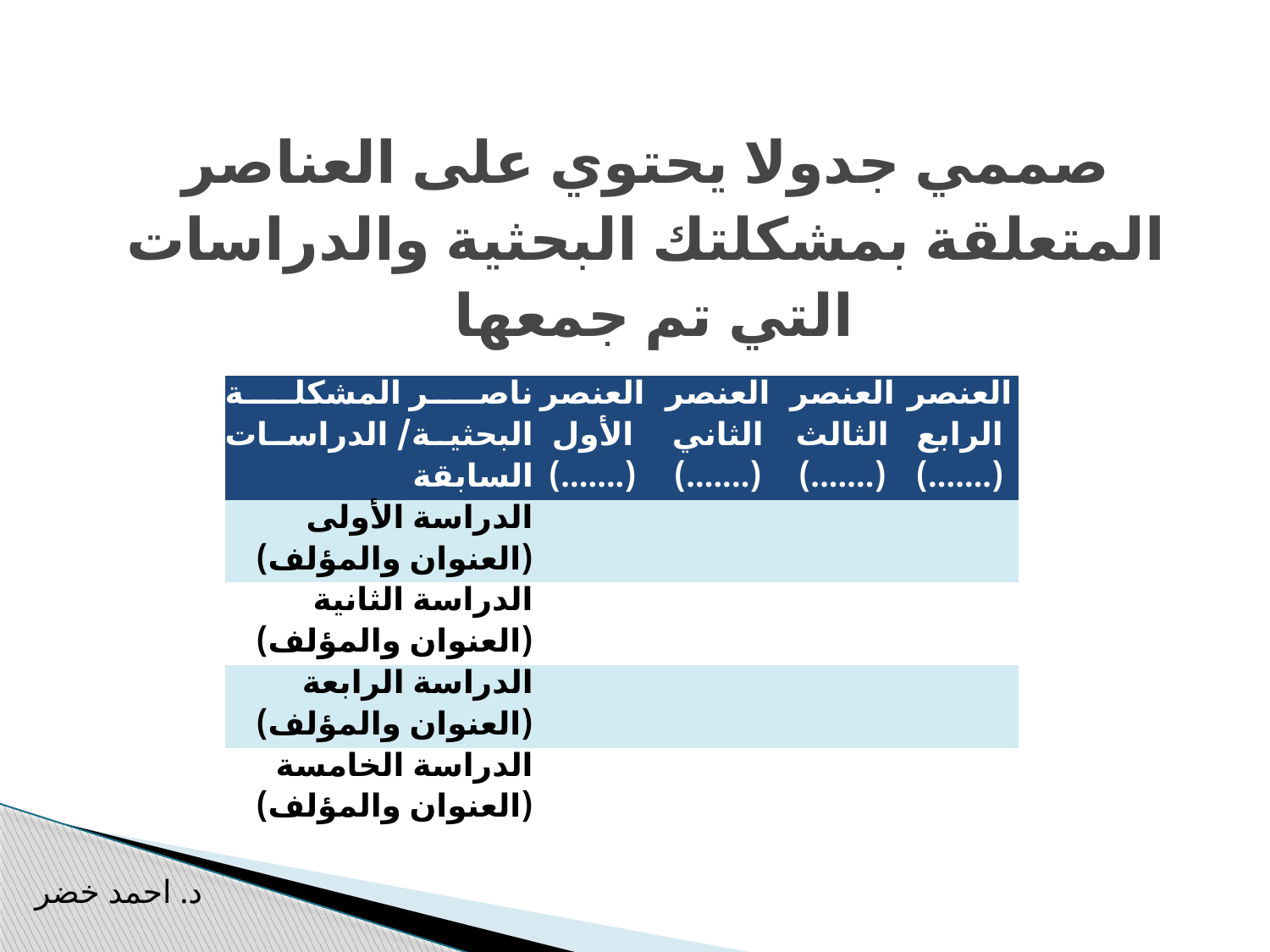

# صممي جدولا يحتوي على العناصر المتعلقة بمشكلتك البحثية والدراسات التي تم جمعها
| ناصر المشكلة البحثية/ الدراسات السابقة | العنصر الأول (.......) | العنصر الثاني (.......) | العنصر الثالث (.......) | العنصر الرابع (.......) |
| --- | --- | --- | --- | --- |
| الدراسة الأولى (العنوان والمؤلف) |  |  |  |  |
| الدراسة الثانية (العنوان والمؤلف) |  |  |  |  |
| الدراسة الرابعة (العنوان والمؤلف) |  |  |  |  |
| الدراسة الخامسة (العنوان والمؤلف) |  |  |  |  |
د. احمد خضر